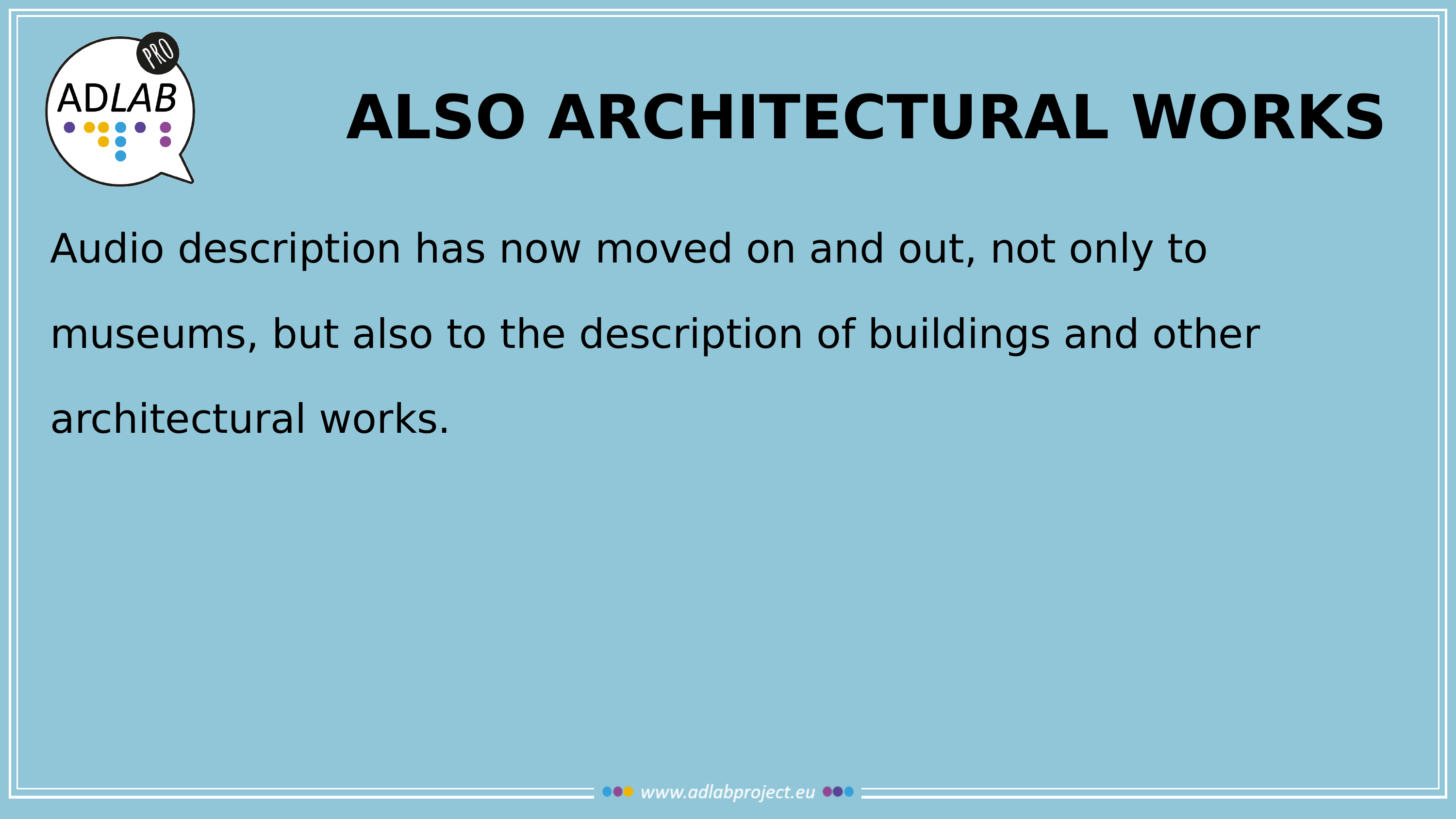

# Also architectural works
	Audio description has now moved on and out, not only to
	museums, but also to the description of buildings and other
	architectural works.